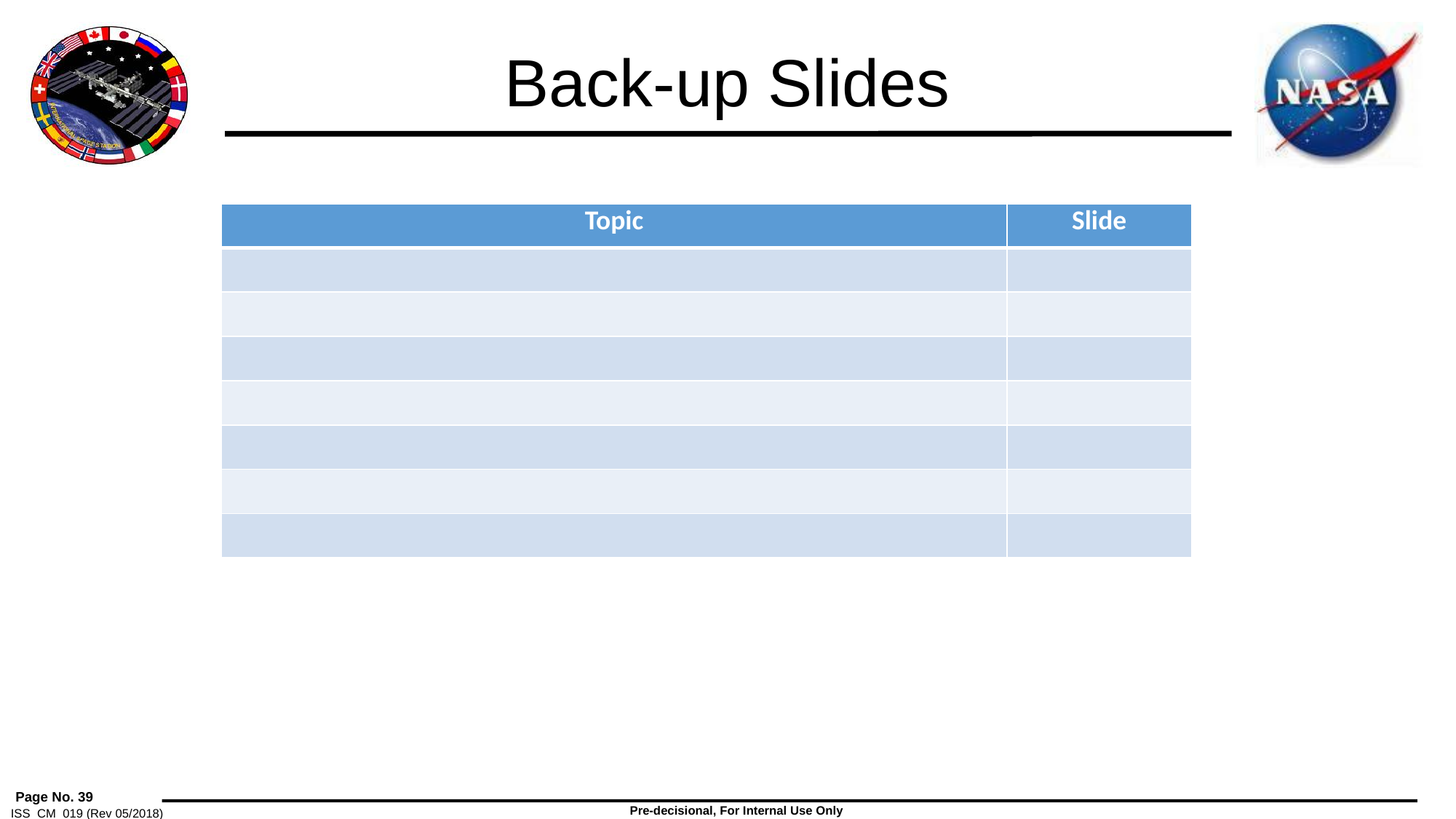

Back-up Slides
| Topic | Slide |
| --- | --- |
|  |  |
|  |  |
|  |  |
|  |  |
|  |  |
|  |  |
|  |  |